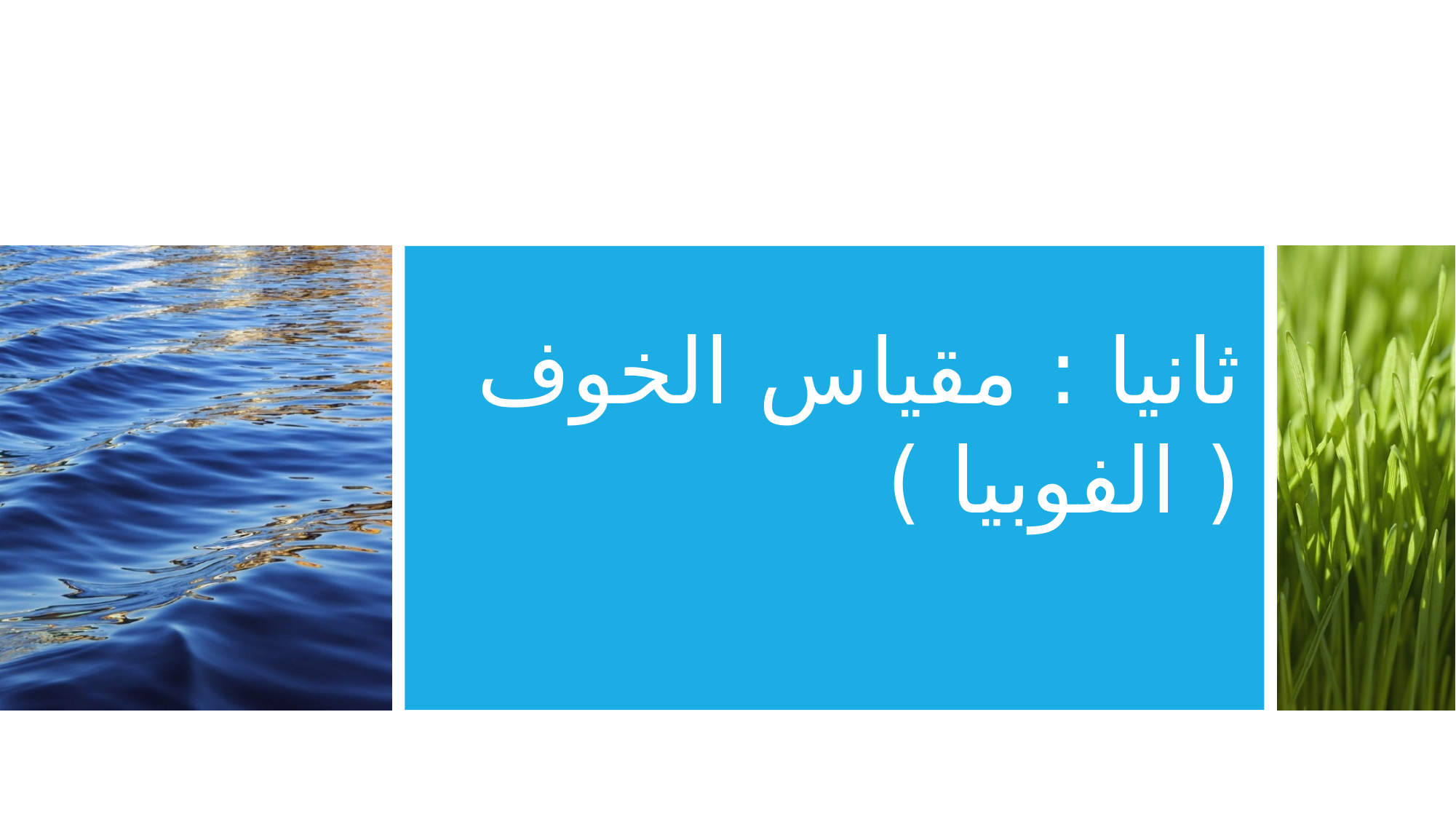

# ثانيا : مقياس الخوف ( الفوبيا )